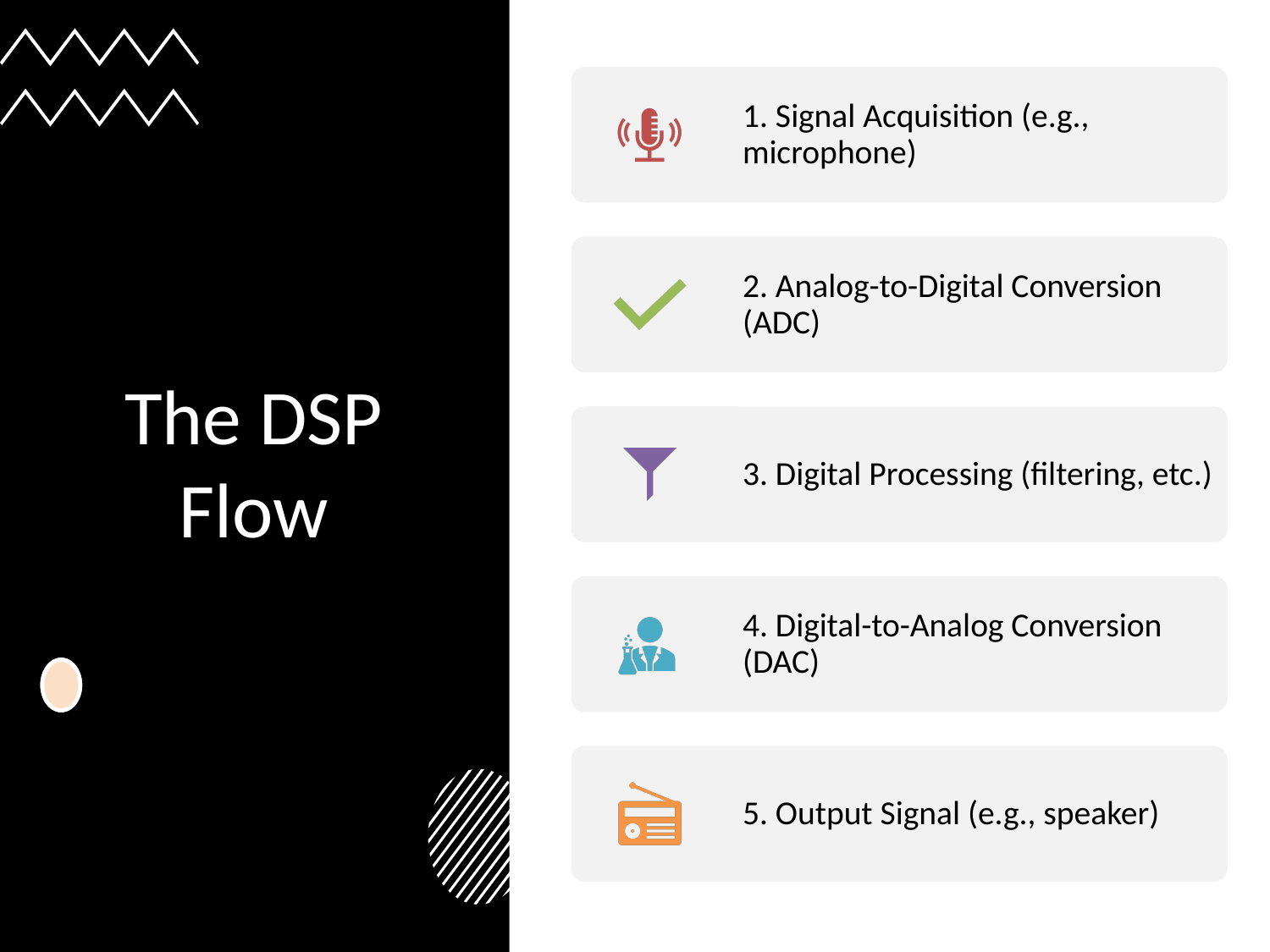

1. Signal Acquisition (e.g., microphone)
2. Analog-to-Digital Conversion (ADC)
3. Digital Processing (filtering, etc.)
4. Digital-to-Analog Conversion (DAC)
5. Output Signal (e.g., speaker)
# The DSP Flow